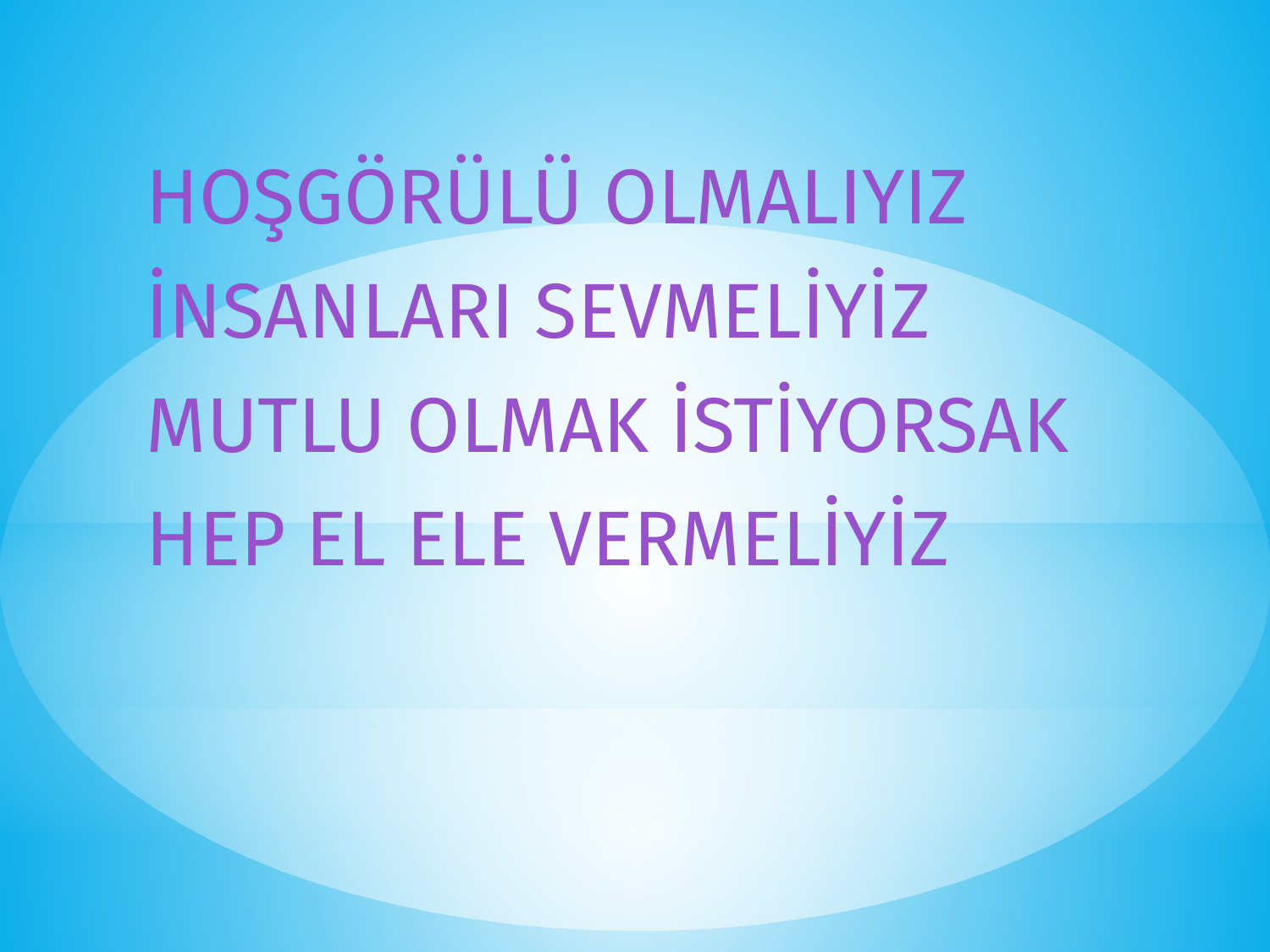

HOŞGÖRÜLÜ OLMALIYIZ
    İNSANLARI SEVMELİYİZ
    MUTLU OLMAK İSTİYORSAK
    HEP EL ELE VERMELİYİZ